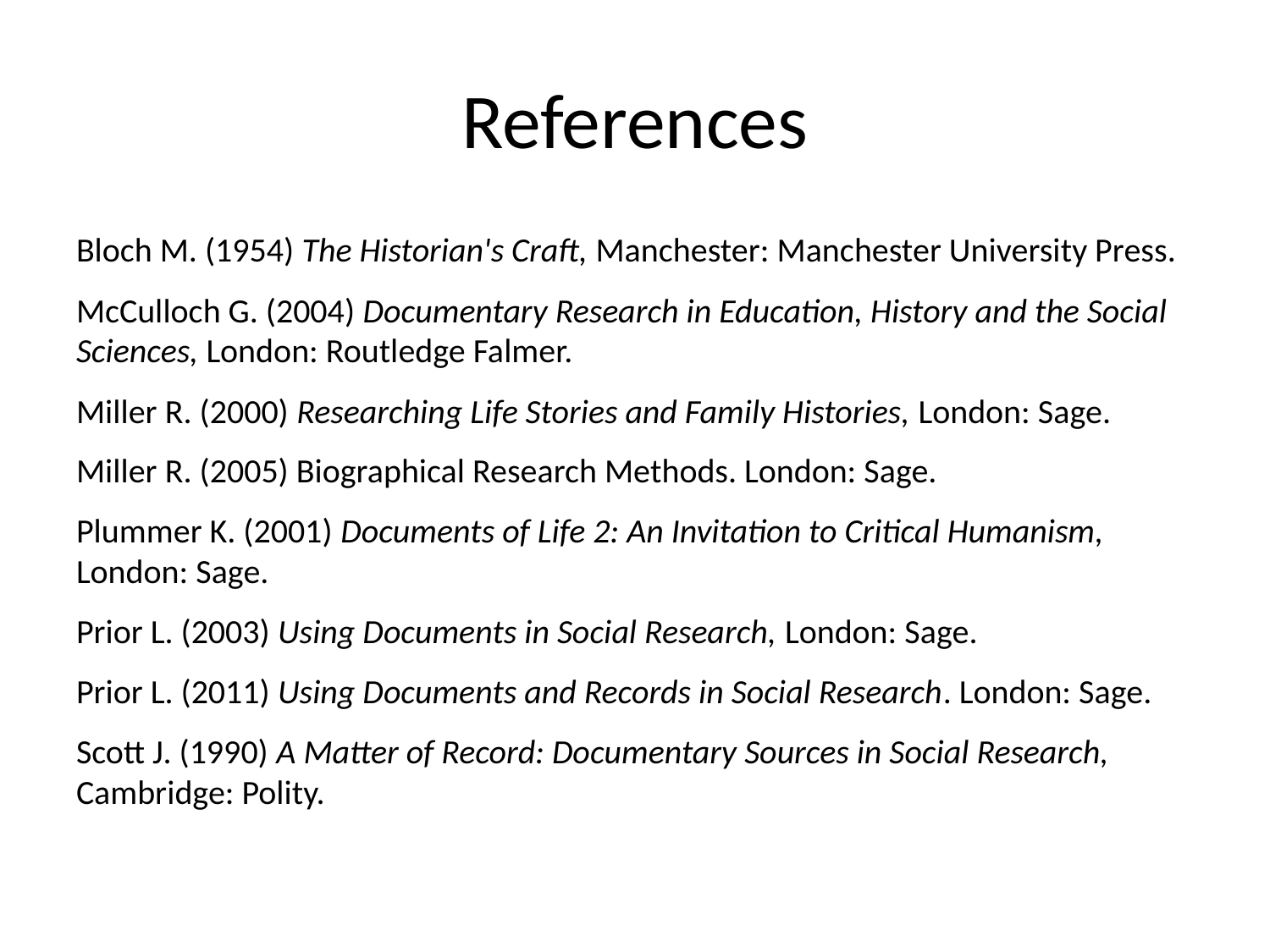

# References
Bloch M. (1954) The Historian's Craft, Manchester: Manchester University Press.
McCulloch G. (2004) Documentary Research in Education, History and the Social Sciences, London: Routledge Falmer.
Miller R. (2000) Researching Life Stories and Family Histories, London: Sage.
Miller R. (2005) Biographical Research Methods. London: Sage.
Plummer K. (2001) Documents of Life 2: An Invitation to Critical Humanism, London: Sage.
Prior L. (2003) Using Documents in Social Research, London: Sage.
Prior L. (2011) Using Documents and Records in Social Research. London: Sage.
Scott J. (1990) A Matter of Record: Documentary Sources in Social Research, Cambridge: Polity.